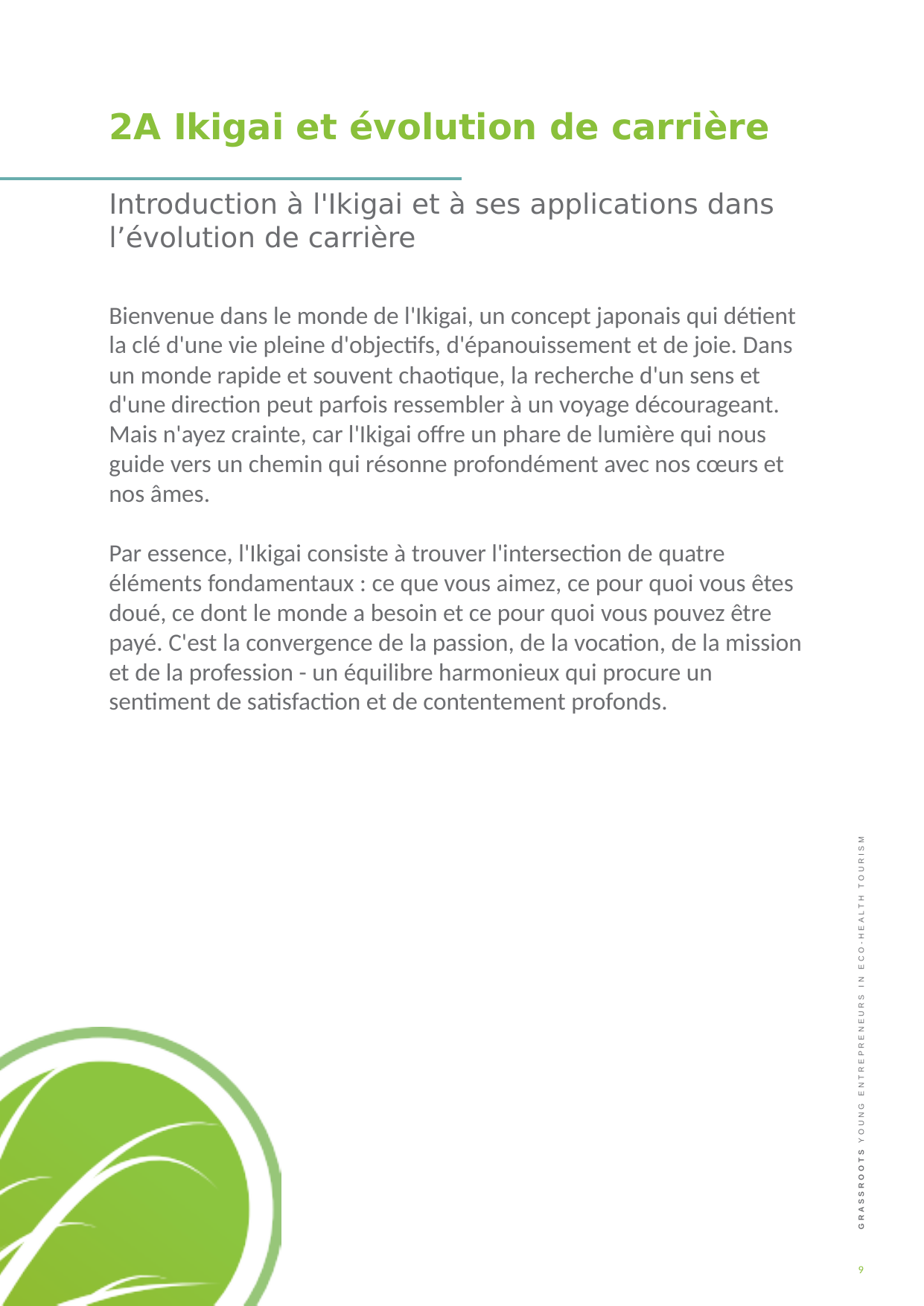

2A Ikigai et évolution de carrière
Introduction à l'Ikigai et à ses applications dans l’évolution de carrière
Bienvenue dans le monde de l'Ikigai, un concept japonais qui détient la clé d'une vie pleine d'objectifs, d'épanouissement et de joie. Dans un monde rapide et souvent chaotique, la recherche d'un sens et d'une direction peut parfois ressembler à un voyage décourageant. Mais n'ayez crainte, car l'Ikigai offre un phare de lumière qui nous guide vers un chemin qui résonne profondément avec nos cœurs et nos âmes.
Par essence, l'Ikigai consiste à trouver l'intersection de quatre éléments fondamentaux : ce que vous aimez, ce pour quoi vous êtes doué, ce dont le monde a besoin et ce pour quoi vous pouvez être payé. C'est la convergence de la passion, de la vocation, de la mission et de la profession - un équilibre harmonieux qui procure un sentiment de satisfaction et de contentement profonds.

9